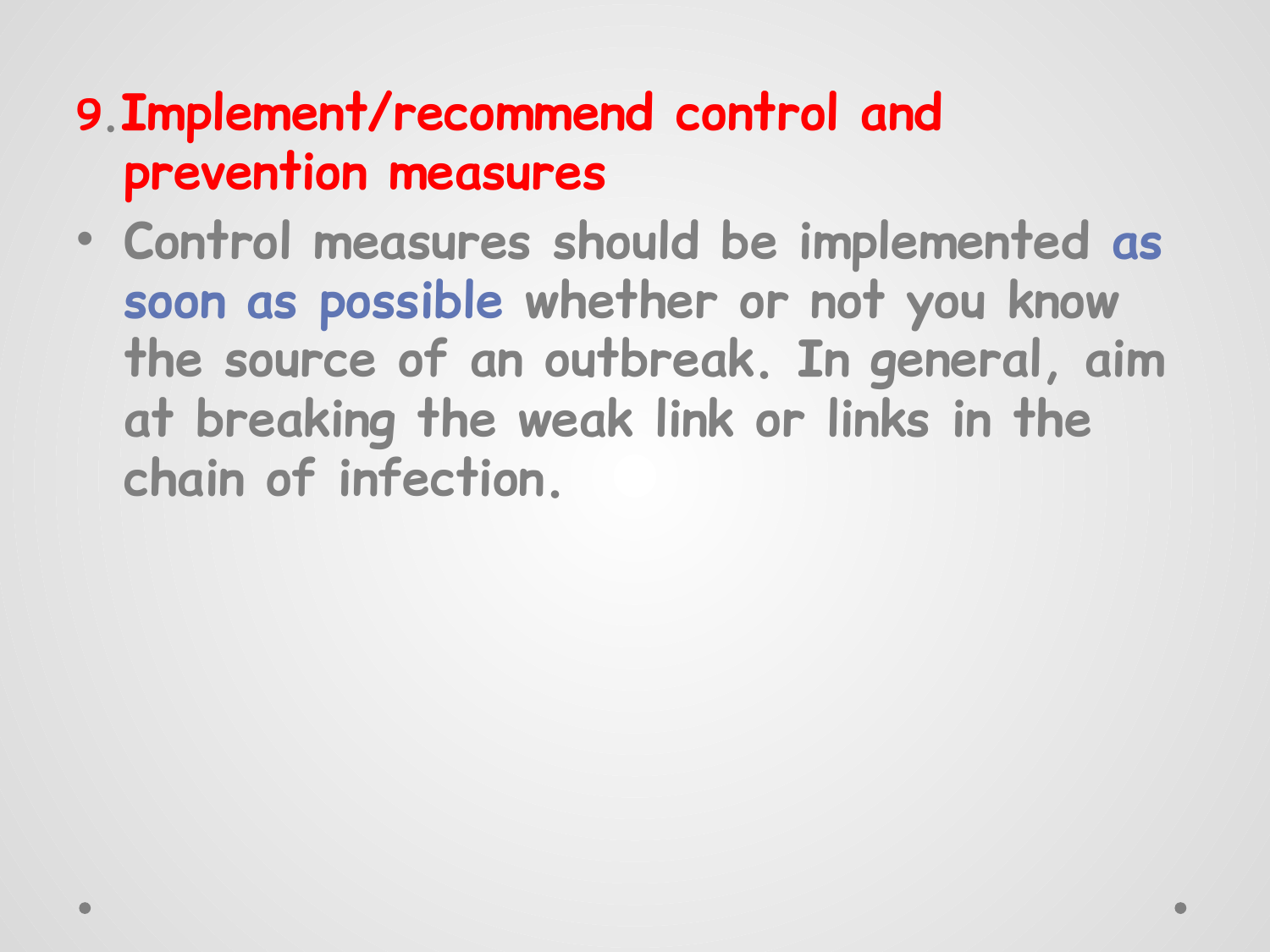

9.Implement/recommend control and prevention measures
Control measures should be implemented as soon as possible whether or not you know the source of an outbreak. In general, aim at breaking the weak link or links in the chain of infection.